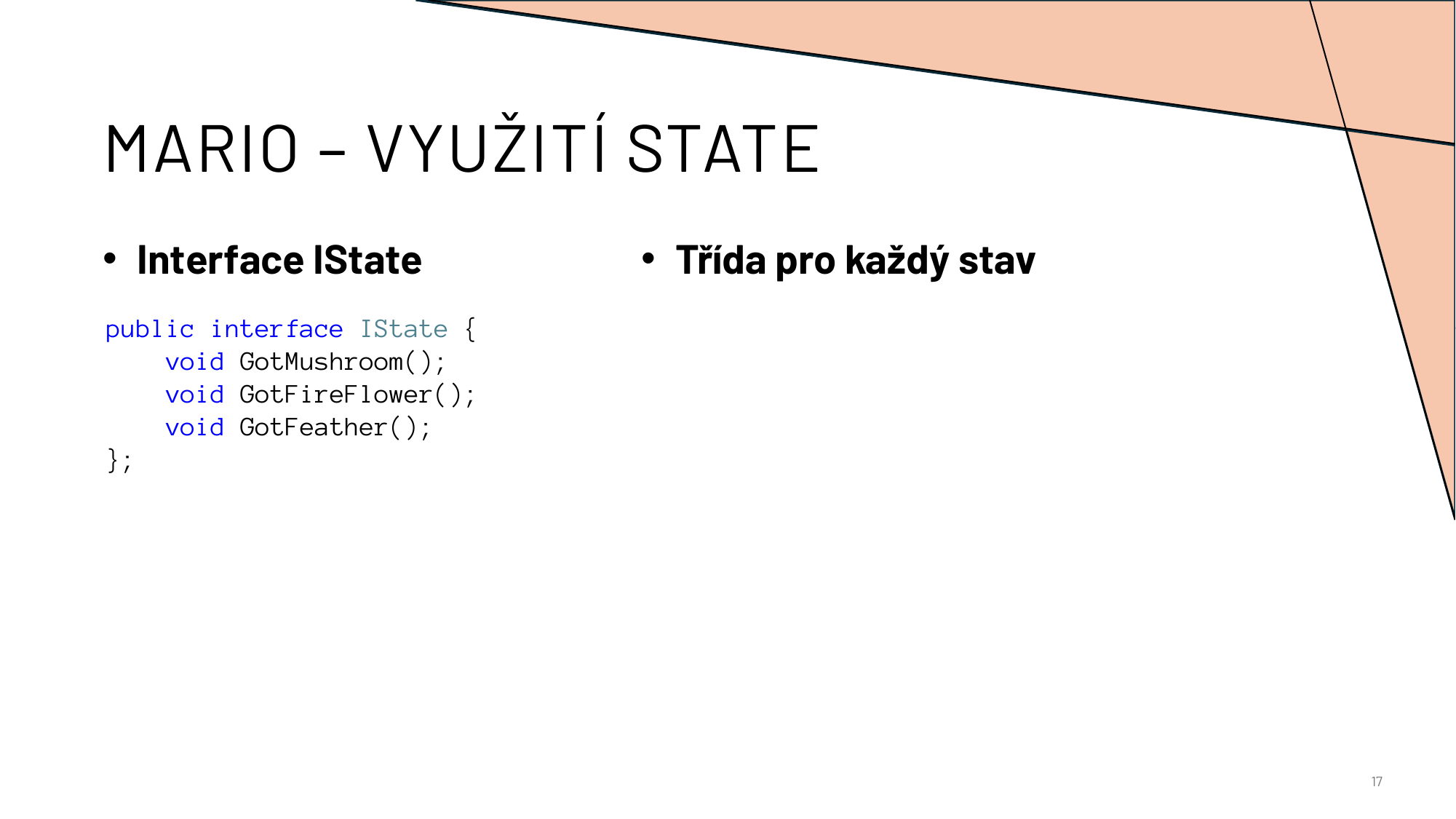

# MARIO – VYUŽITÍ STATE

Interface IState
Třída pro každý stav
public interface IState {
    void GotMushroom();
    void GotFireFlower();
    void GotFeather();
};
17